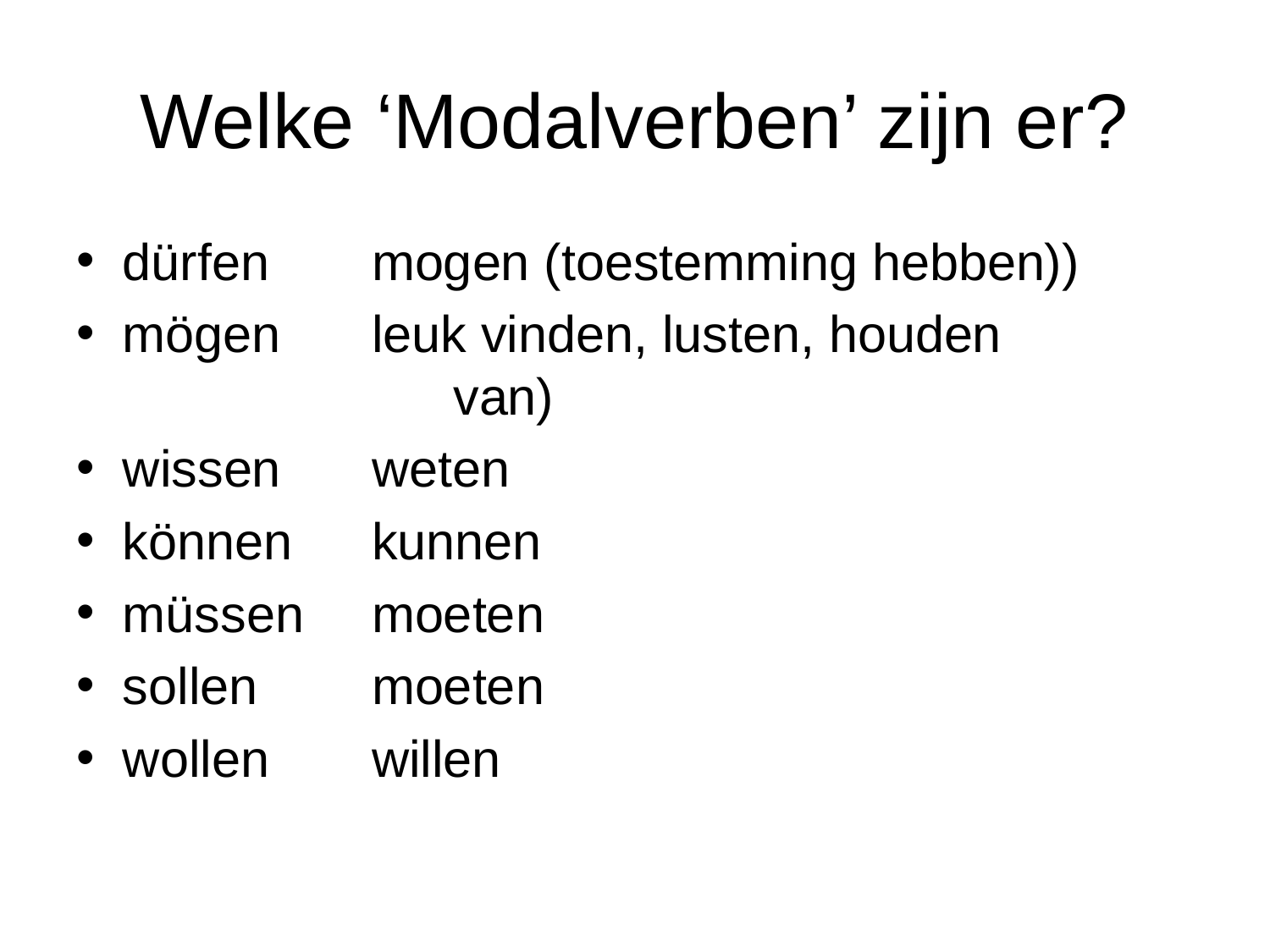

# Welke ‘Modalverben’ zijn er?
dürfen		mogen (toestemming hebben))
mögen		leuk vinden, lusten, houden
                       van)
wissen		weten
können		kunnen
müssen		moeten
sollen		moeten
wollen		willen